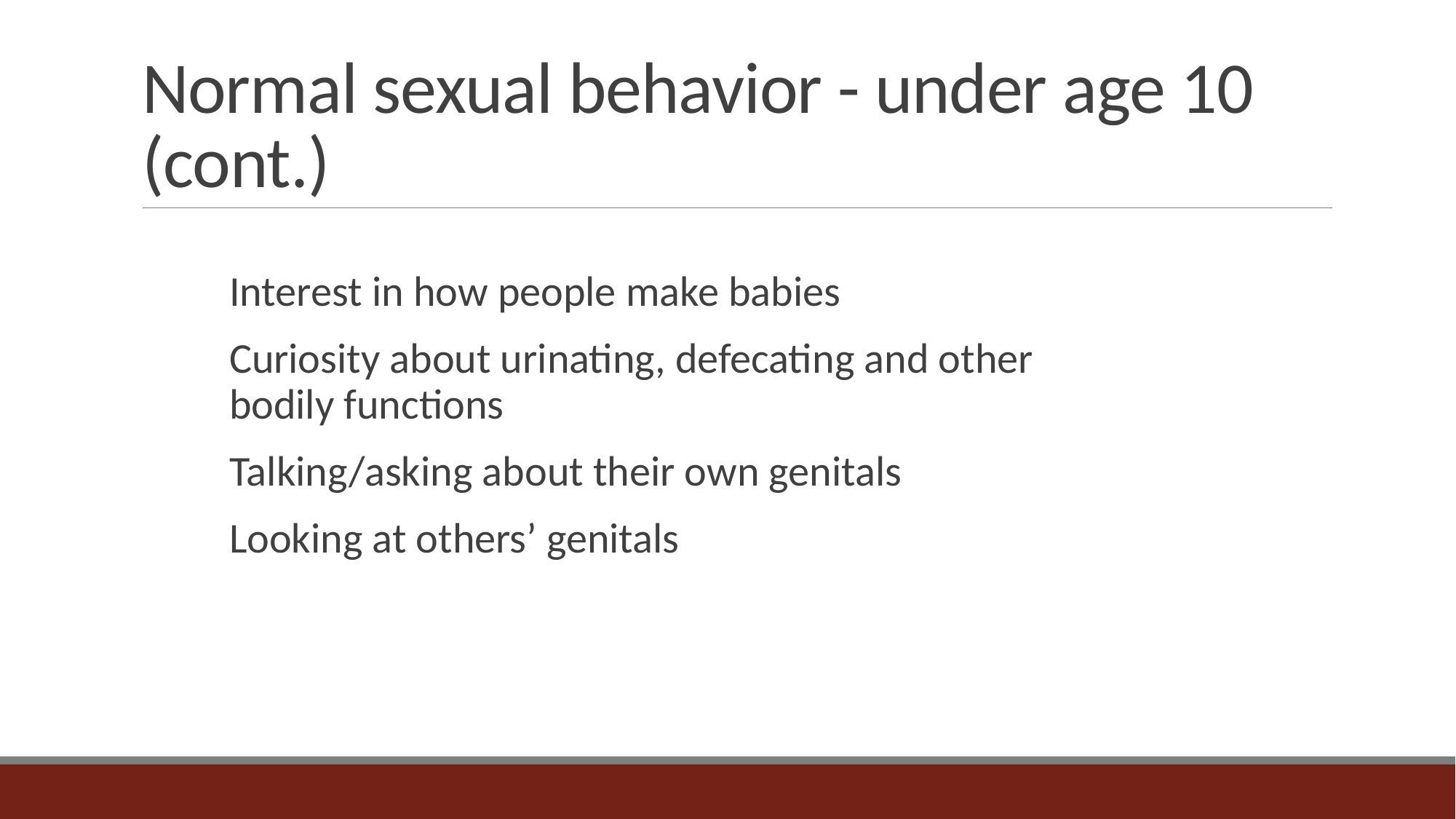

# Normal sexual behavior - under age 10 (cont.)
Interest in how people make babies
Curiosity about urinating, defecating and other bodily functions
Talking/asking about their own genitals
Looking at others’ genitals